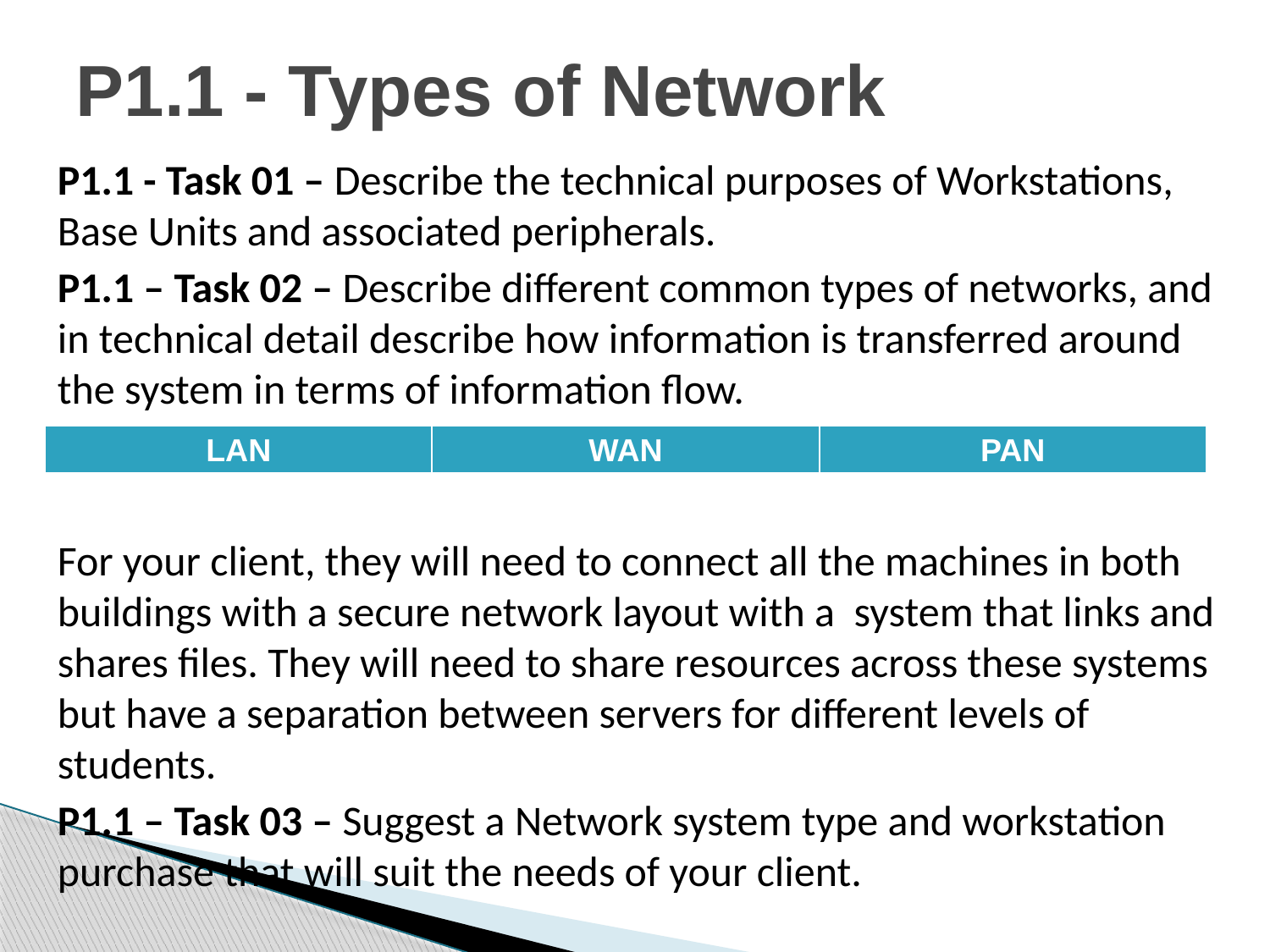

P1.1 - Types of Network
P1.1 - Task 01 – Describe the technical purposes of Workstations, Base Units and associated peripherals.
P1.1 – Task 02 – Describe different common types of networks, and in technical detail describe how information is transferred around the system in terms of information flow.

For your client, they will need to connect all the machines in both buildings with a secure network layout with a  system that links and shares files. They will need to share resources across these systems but have a separation between servers for different levels of students.
P1.1 – Task 03 – Suggest a Network system type and workstation purchase that will suit the needs of your client.
| LAN | WAN | PAN |
| --- | --- | --- |